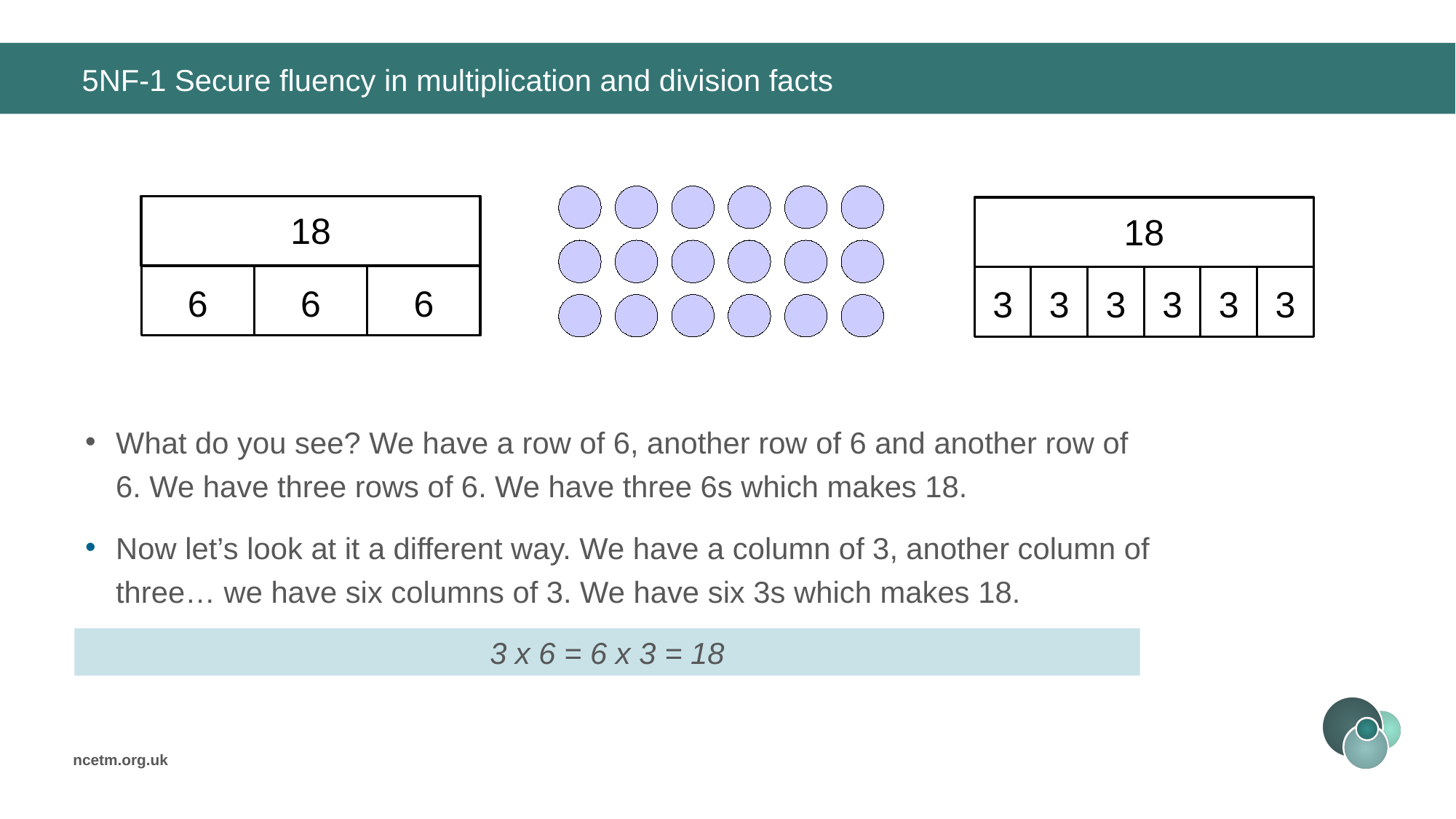

# 5NF-1 Secure fluency in multiplication and division facts

18

6
6
6

18

3
3
3
3
3
3

What do you see? We have a row of 6, another row of 6 and another row of 6. We have three rows of 6. We have three 6s which makes 18.
Now let’s look at it a different way. We have a column of 3, another column of three… we have six columns of 3. We have six 3s which makes 18.

3 x 6 = 6 x 3 = 18